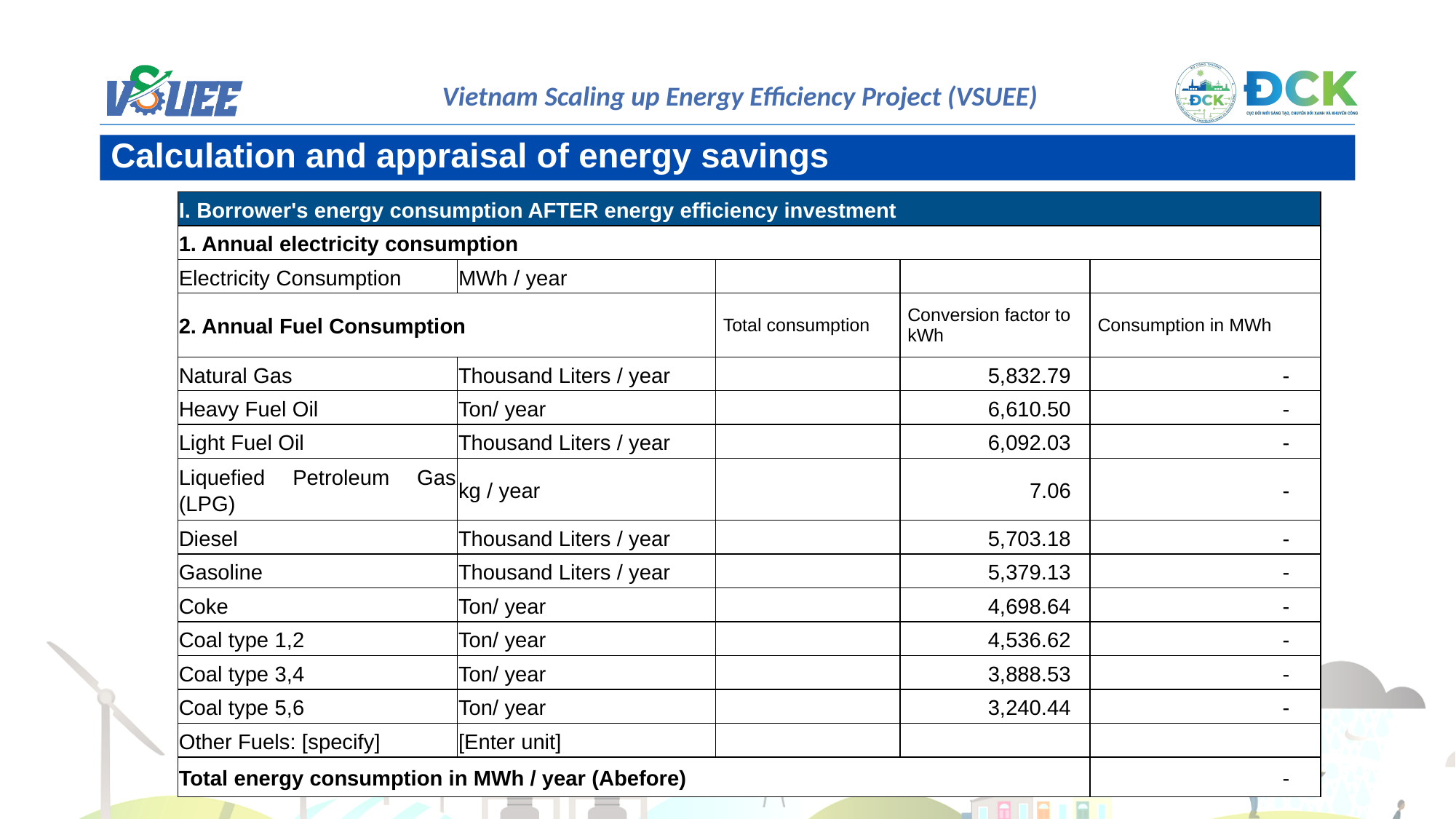

Calculation and appraisal of energy savings
| I. Borrower's energy consumption AFTER energy efficiency investment |  |  |  |  |
| --- | --- | --- | --- | --- |
| 1. Annual electricity consumption |  |  |  |  |
| Electricity Consumption | MWh / year |  |  |  |
| 2. Annual Fuel Consumption |  | Total consumption | Conversion factor to kWh | Consumption in MWh |
| Natural Gas | Thousand Liters / year |  | 5,832.79 | - |
| Heavy Fuel Oil | Ton/ year |  | 6,610.50 | - |
| Light Fuel Oil | Thousand Liters / year |  | 6,092.03 | - |
| Liquefied Petroleum Gas (LPG) | kg / year |  | 7.06 | - |
| Diesel | Thousand Liters / year |  | 5,703.18 | - |
| Gasoline | Thousand Liters / year |  | 5,379.13 | - |
| Coke | Ton/ year |  | 4,698.64 | - |
| Coal type 1,2 | Ton/ year |  | 4,536.62 | - |
| Coal type 3,4 | Ton/ year |  | 3,888.53 | - |
| Coal type 5,6 | Ton/ year |  | 3,240.44 | - |
| Other Fuels: [specify] | [Enter unit] |  |  |  |
| Total energy consumption in MWh / year (Abefore) |  |  |  | - |